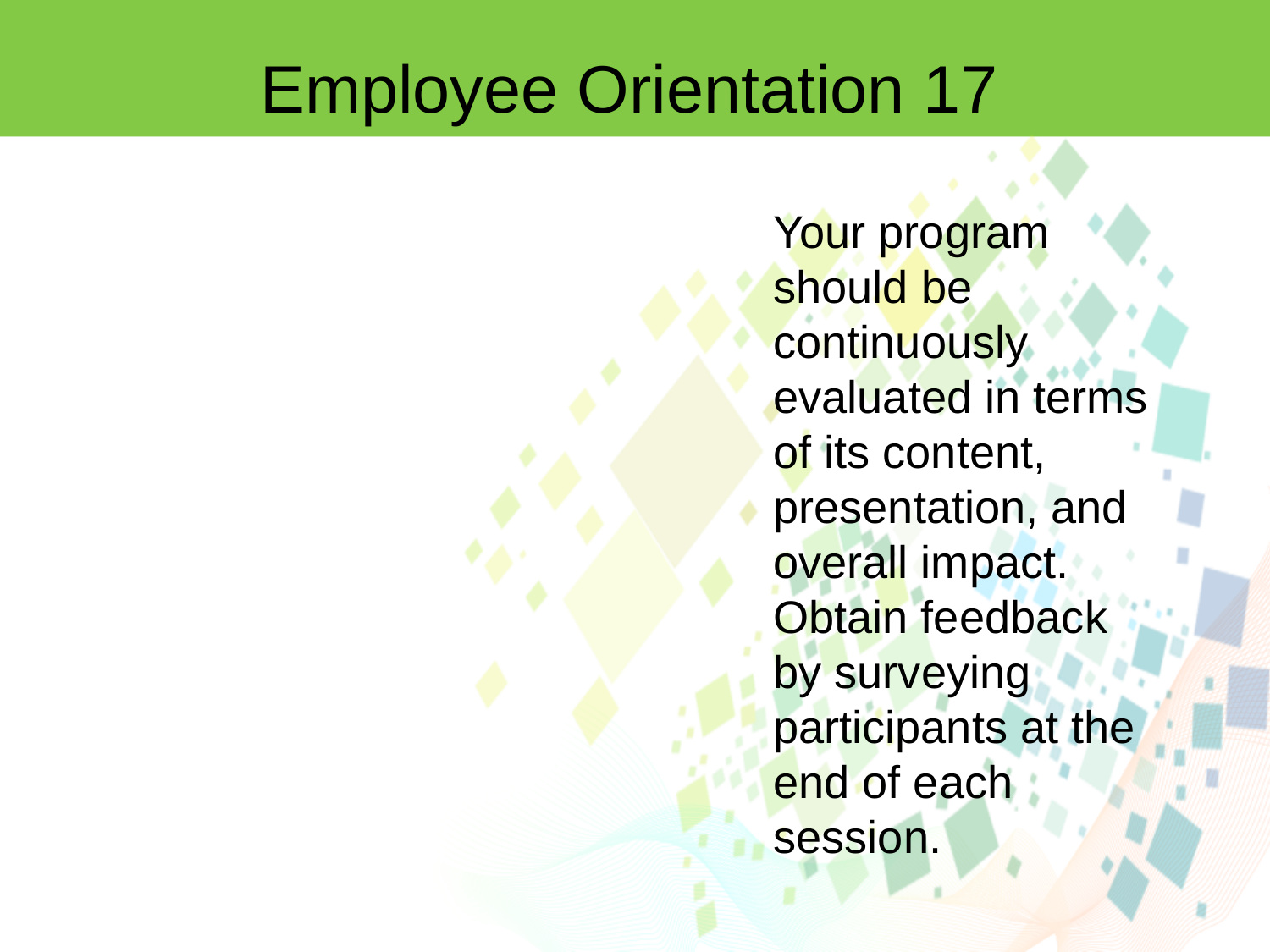

Employee Orientation 17
Your program should be continuously evaluated in terms of its content, presentation, and overall impact. Obtain feedback by surveying participants at the end of each session.